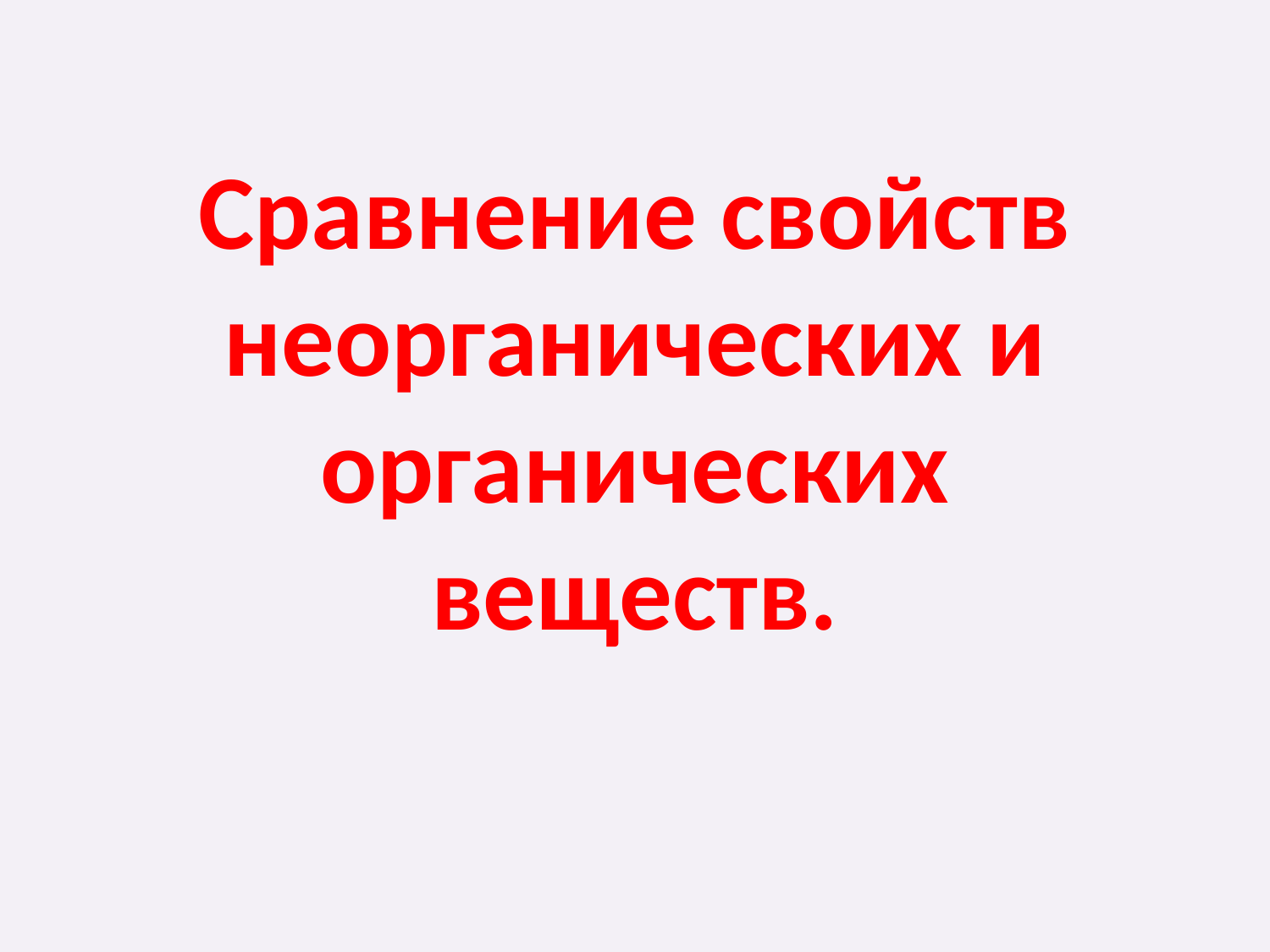

# Сравнение свойств неорганических и органических веществ.